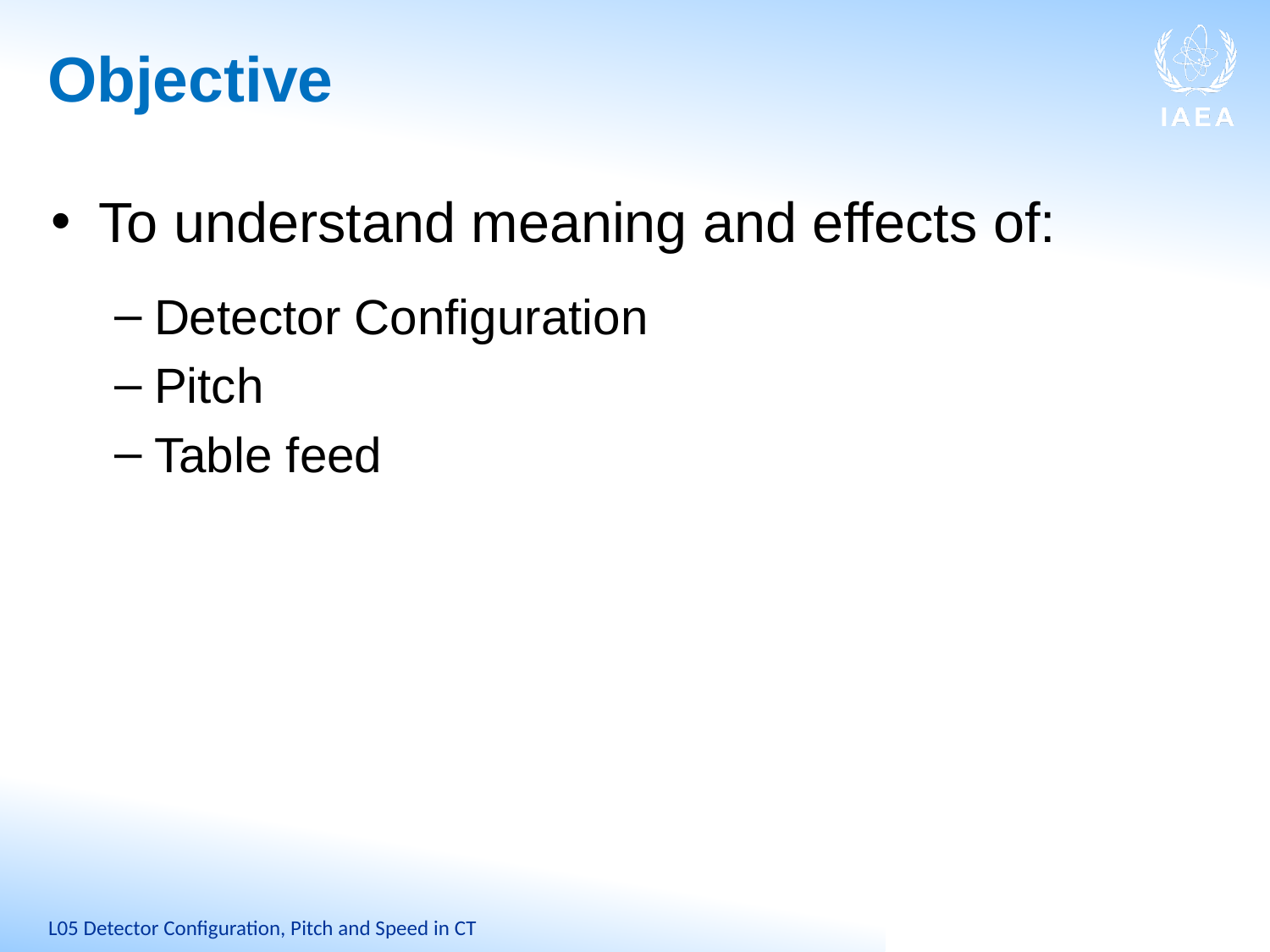

# Objective
To understand meaning and effects of:
Detector Configuration
Pitch
Table feed